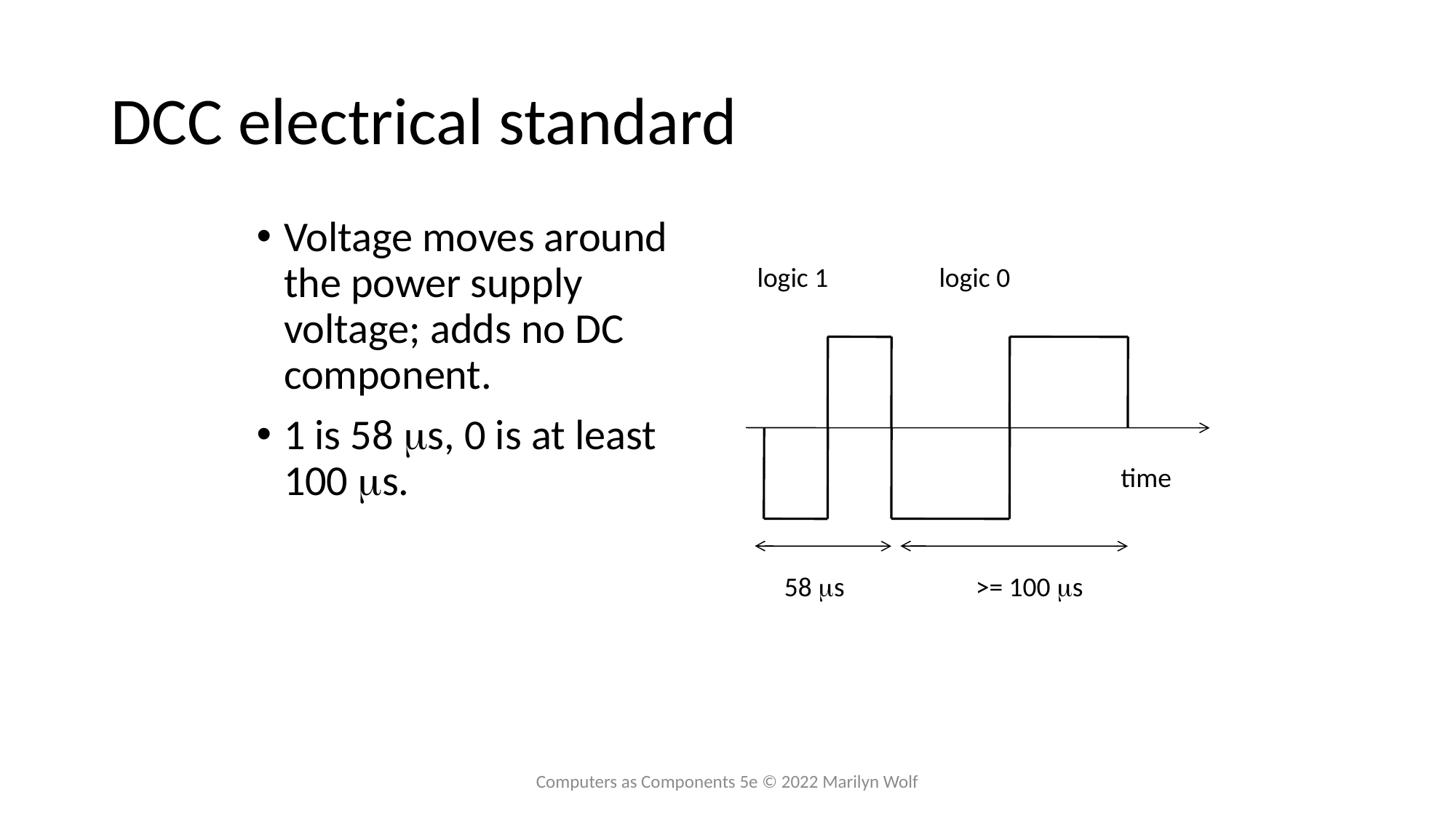

# DCC electrical standard
Voltage moves around the power supply voltage; adds no DC component.
1 is 58 μs, 0 is at least 100 μs.
logic 1
logic 0
time
58 μs
>= 100 μs
Computers as Components 5e © 2022 Marilyn Wolf